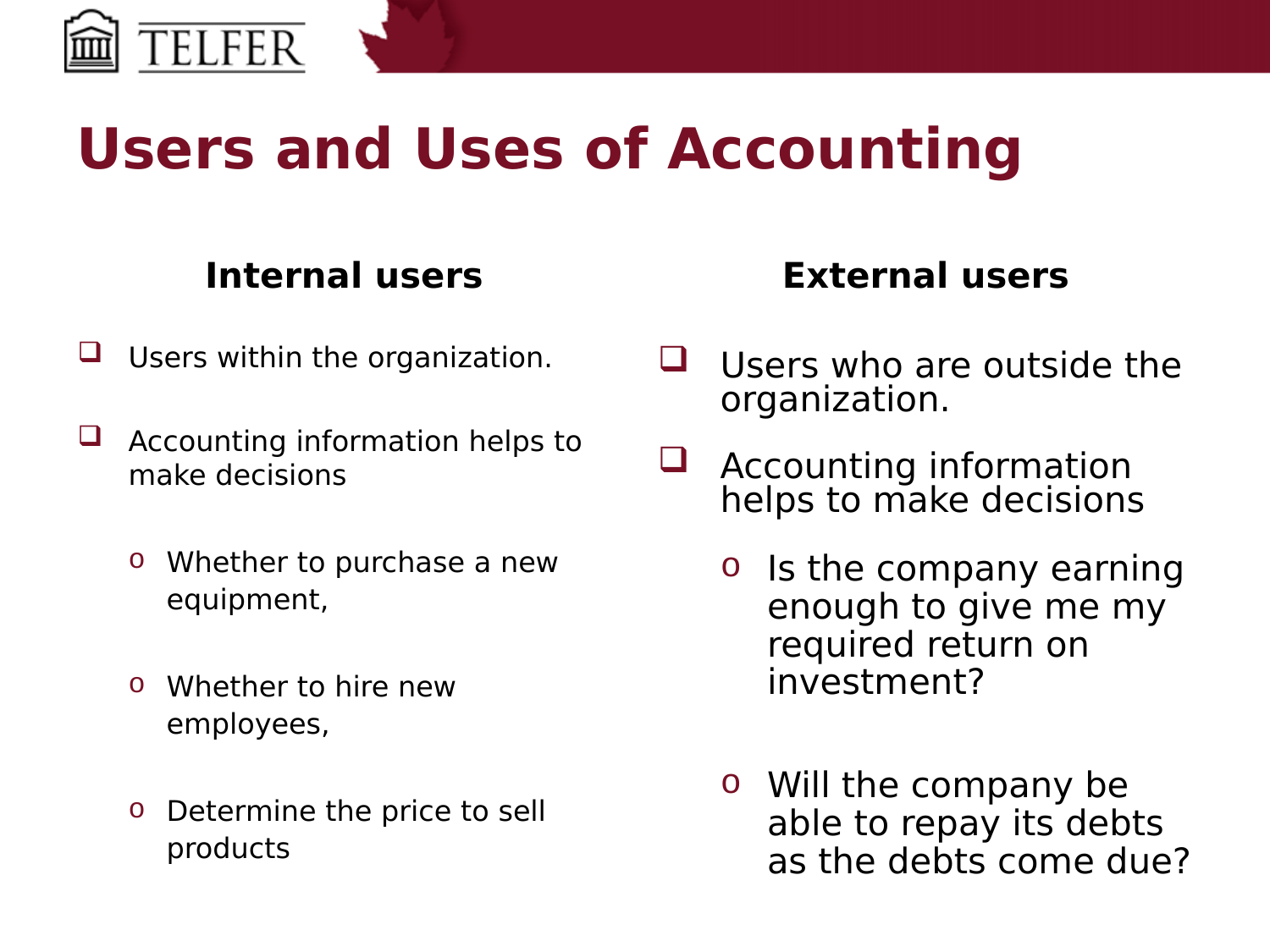

# Users and Uses of Accounting

Internal users
External users

Users within the organization.

Accounting information helps to make decisions

Whether to purchase a new equipment,

Whether to hire new employees,

Determine the price to sell products

Users who are outside the organization.

Accounting information helps to make decisions

Is the company earning enough to give me my required return on investment?

Will the company be able to repay its debts as the debts come due?